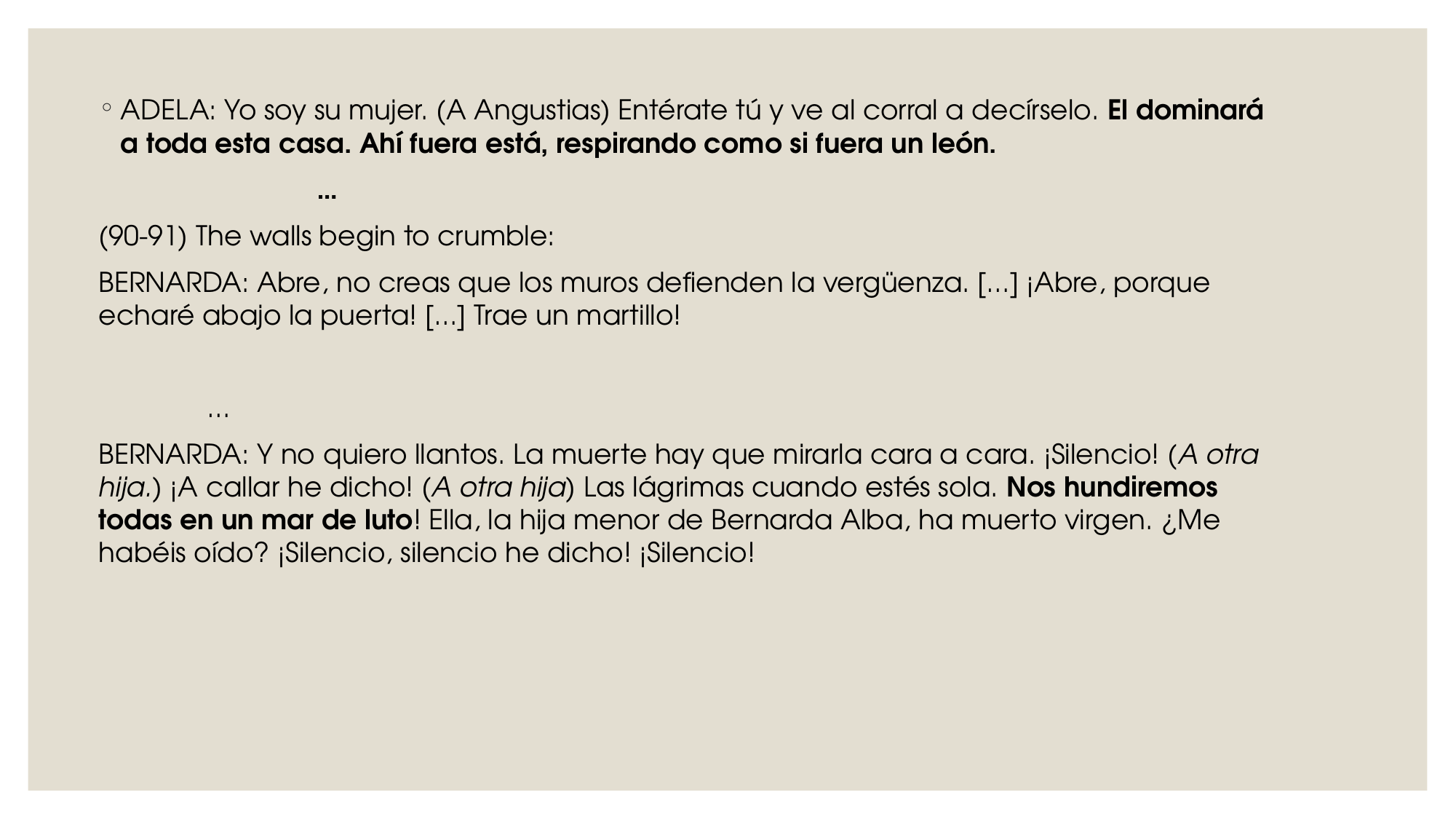

ADELA: Yo soy su mujer. (A Angustias) Entérate tú y ve al corral a decírselo. El dominará a toda esta casa. Ahí fuera está, respirando como si fuera un león.
		…
(90-91) The walls begin to crumble:
BERNARDA: Abre, no creas que los muros defienden la vergüenza. […] ¡Abre, porque echaré abajo la puerta! […] Trae un martillo!

	…
BERNARDA: Y no quiero llantos. La muerte hay que mirarla cara a cara. ¡Silencio! (A otra hija.) ¡A callar he dicho! (A otra hija) Las lágrimas cuando estés sola. Nos hundiremos todas en un mar de luto! Ella, la hija menor de Bernarda Alba, ha muerto virgen. ¿Me habéis oído? ¡Silencio, silencio he dicho! ¡Silencio!